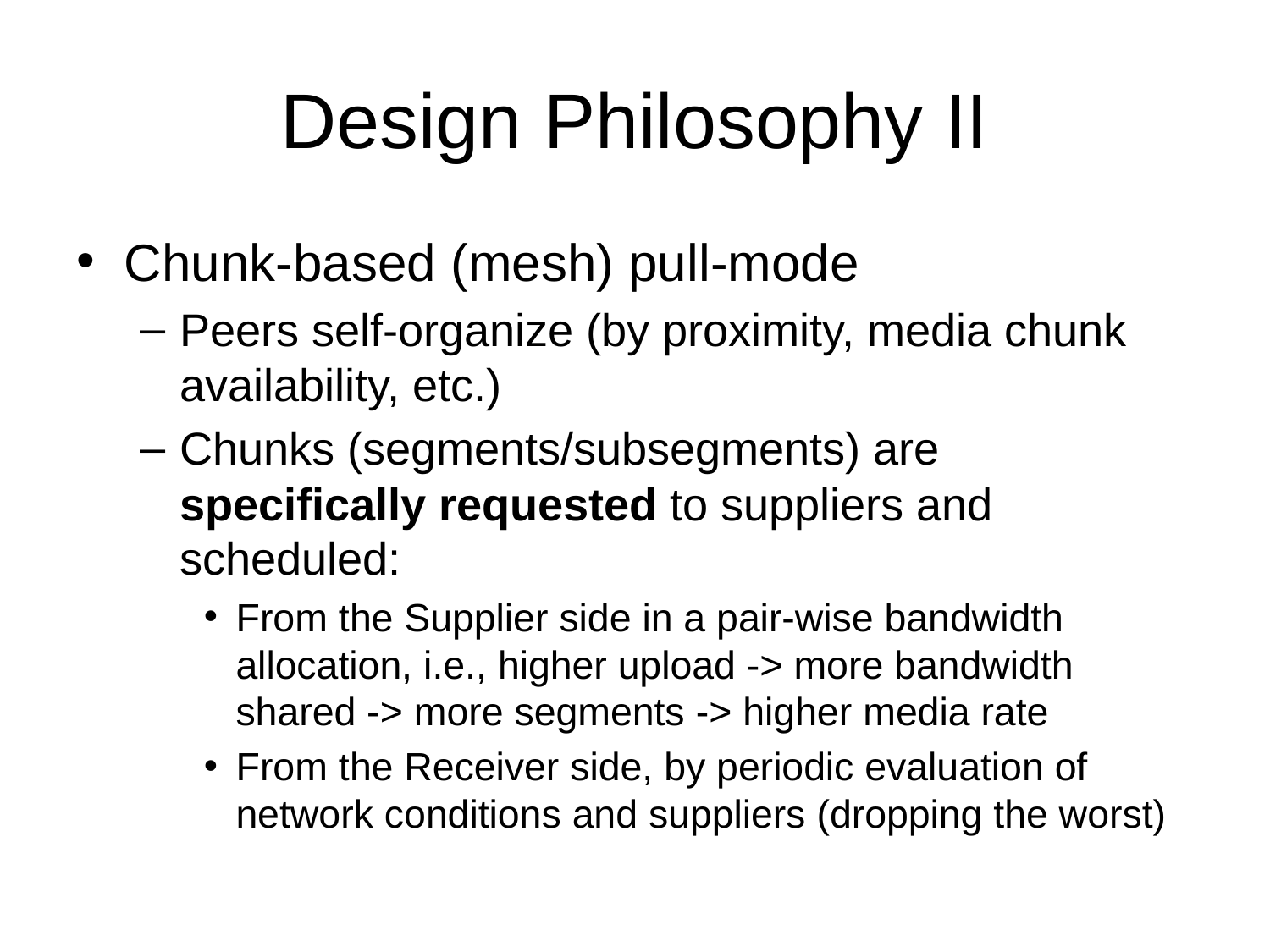

# Design Philosophy II
Chunk-based (mesh) pull-mode
Peers self-organize (by proximity, media chunk availability, etc.)
Chunks (segments/subsegments) are specifically requested to suppliers and scheduled:
From the Supplier side in a pair-wise bandwidth allocation, i.e., higher upload -> more bandwidth shared -> more segments -> higher media rate
From the Receiver side, by periodic evaluation of network conditions and suppliers (dropping the worst)